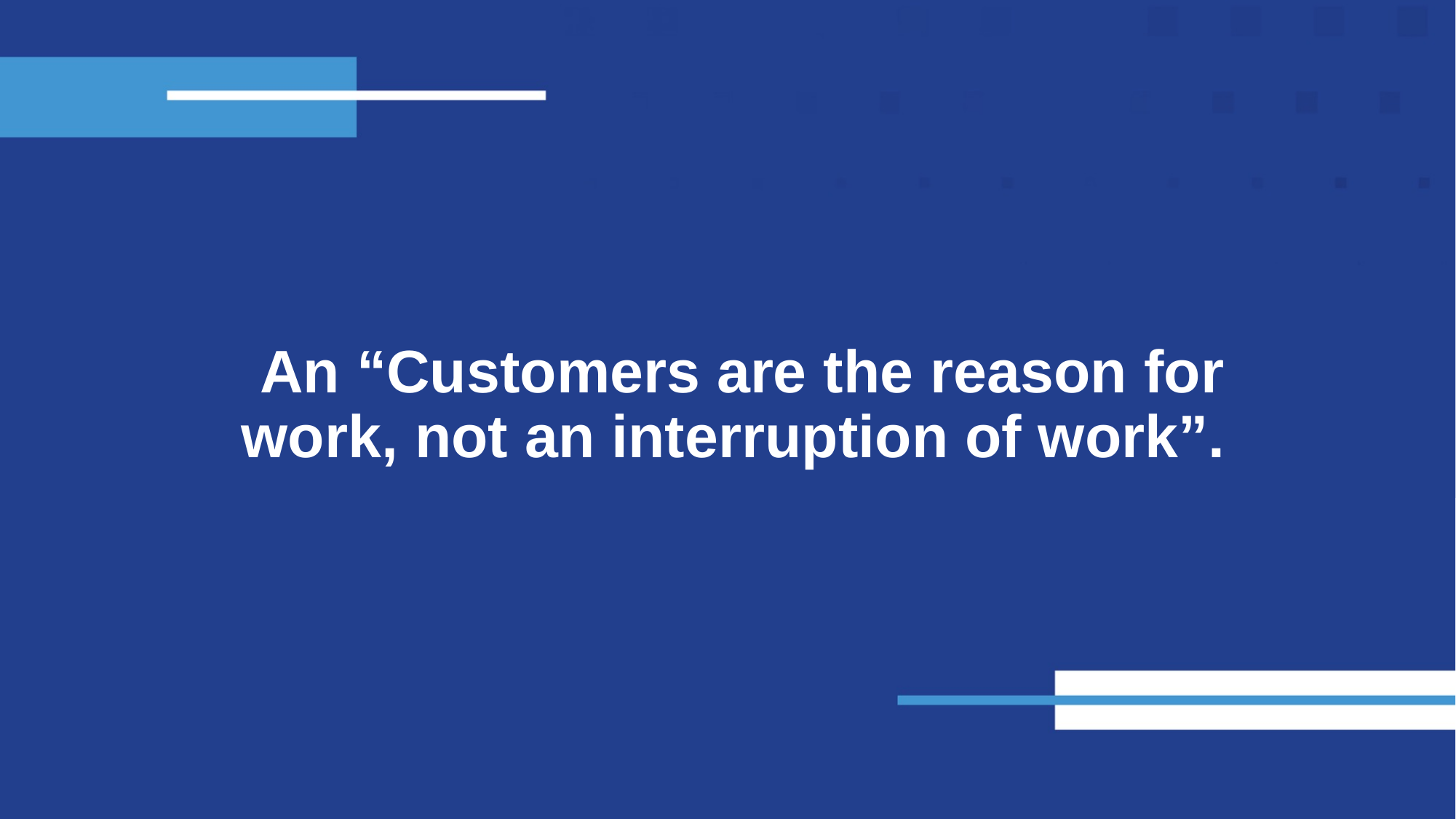

# An “Customers are the reason for work, not an interruption of work”.